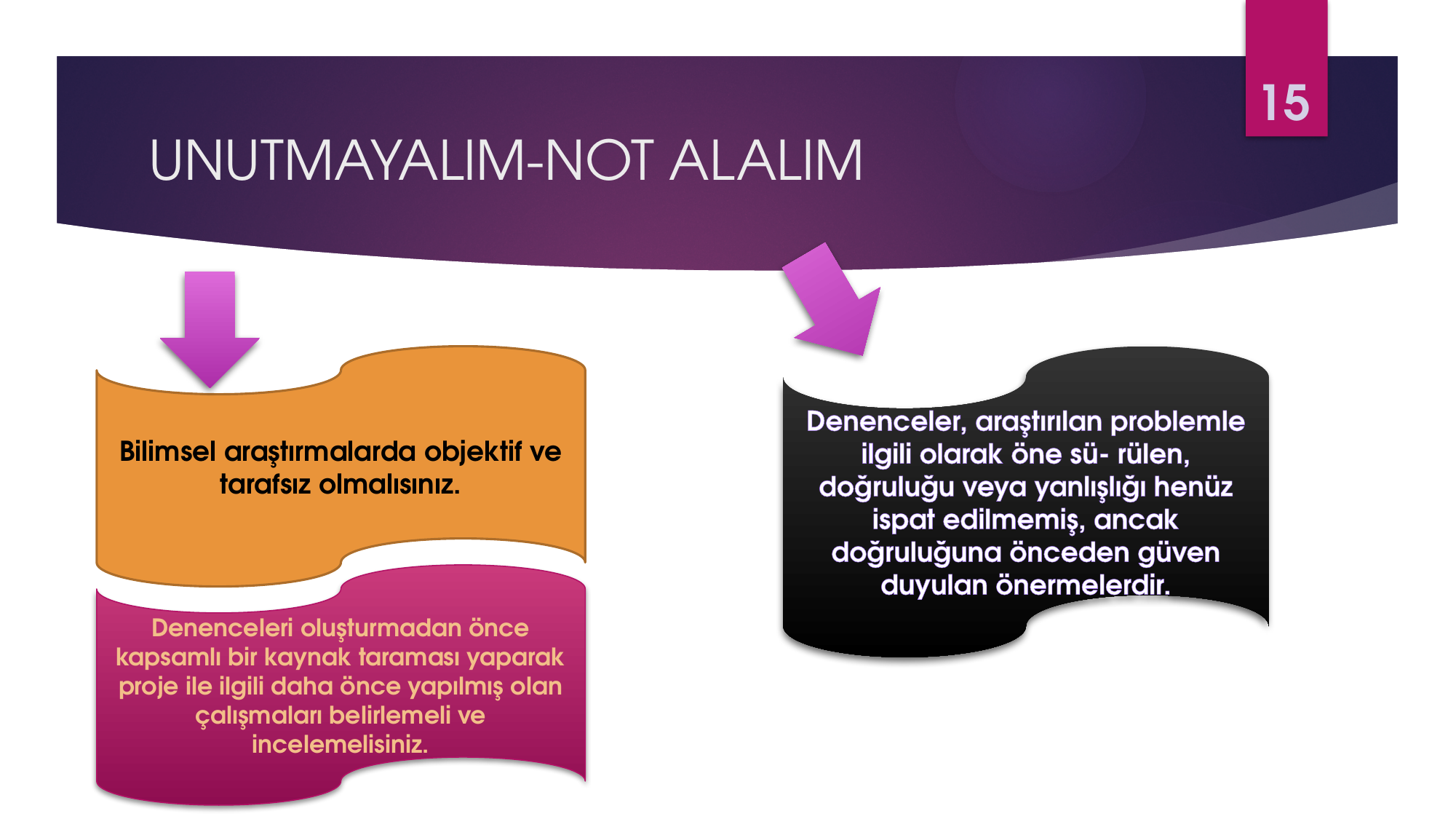

15
# UNUTMAYALIM-NOT ALALIM

Denenceler, araştırılan problemle ilgili olarak öne sü- rülen, doğruluğu veya yanlışlığı henüz ispat edilmemiş, ancak doğruluğuna önceden güven duyulan önermelerdir.
Bilimsel araştırmalarda objektif ve tarafsız olmalısınız.
Denenceleri oluşturmadan önce kapsamlı bir kaynak taraması yaparak proje ile ilgili daha önce yapılmış olan çalışmaları belirlemeli ve incelemelisiniz.